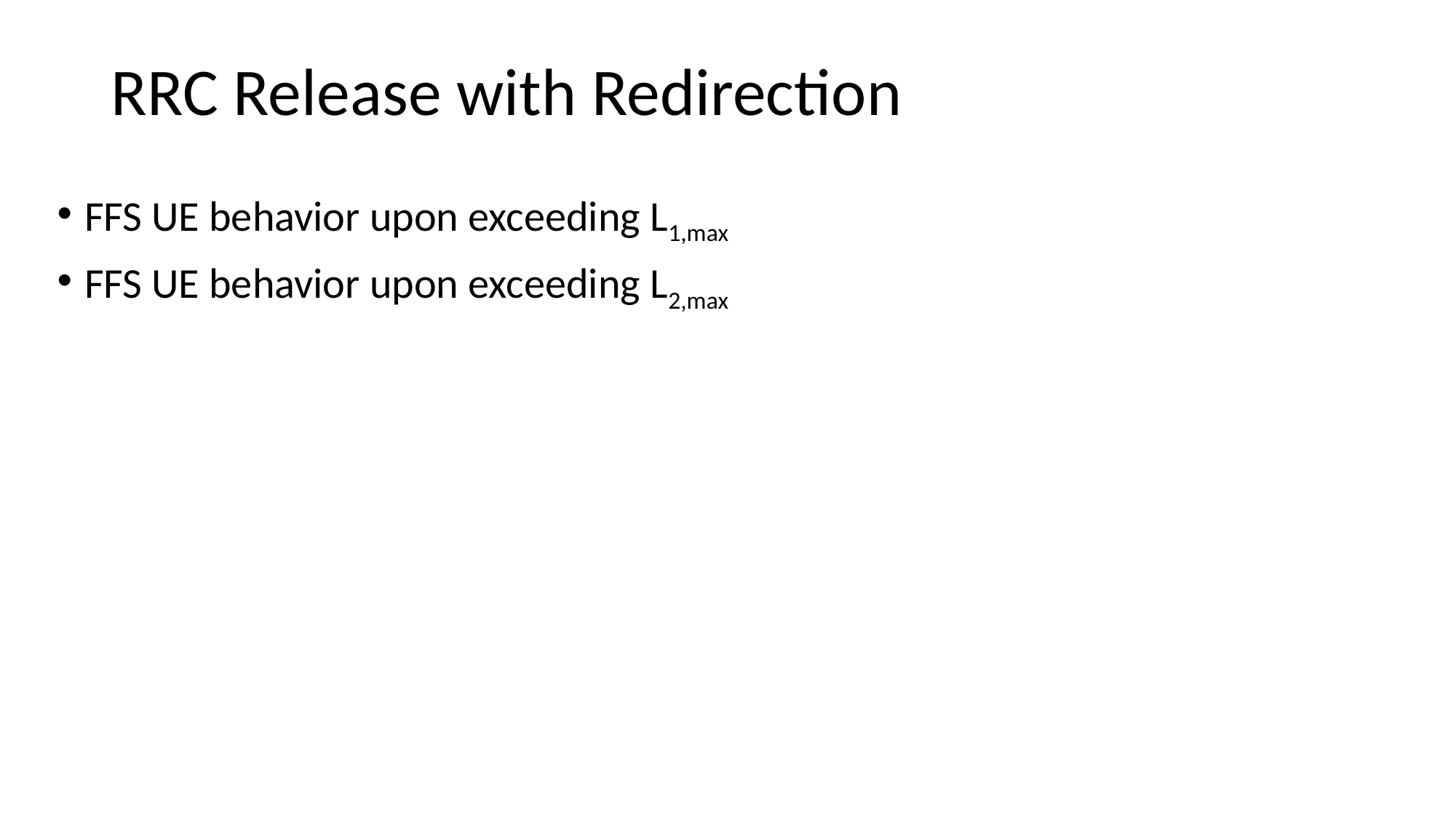

# RRC Release with Redirection
FFS UE behavior upon exceeding L1,max
FFS UE behavior upon exceeding L2,max